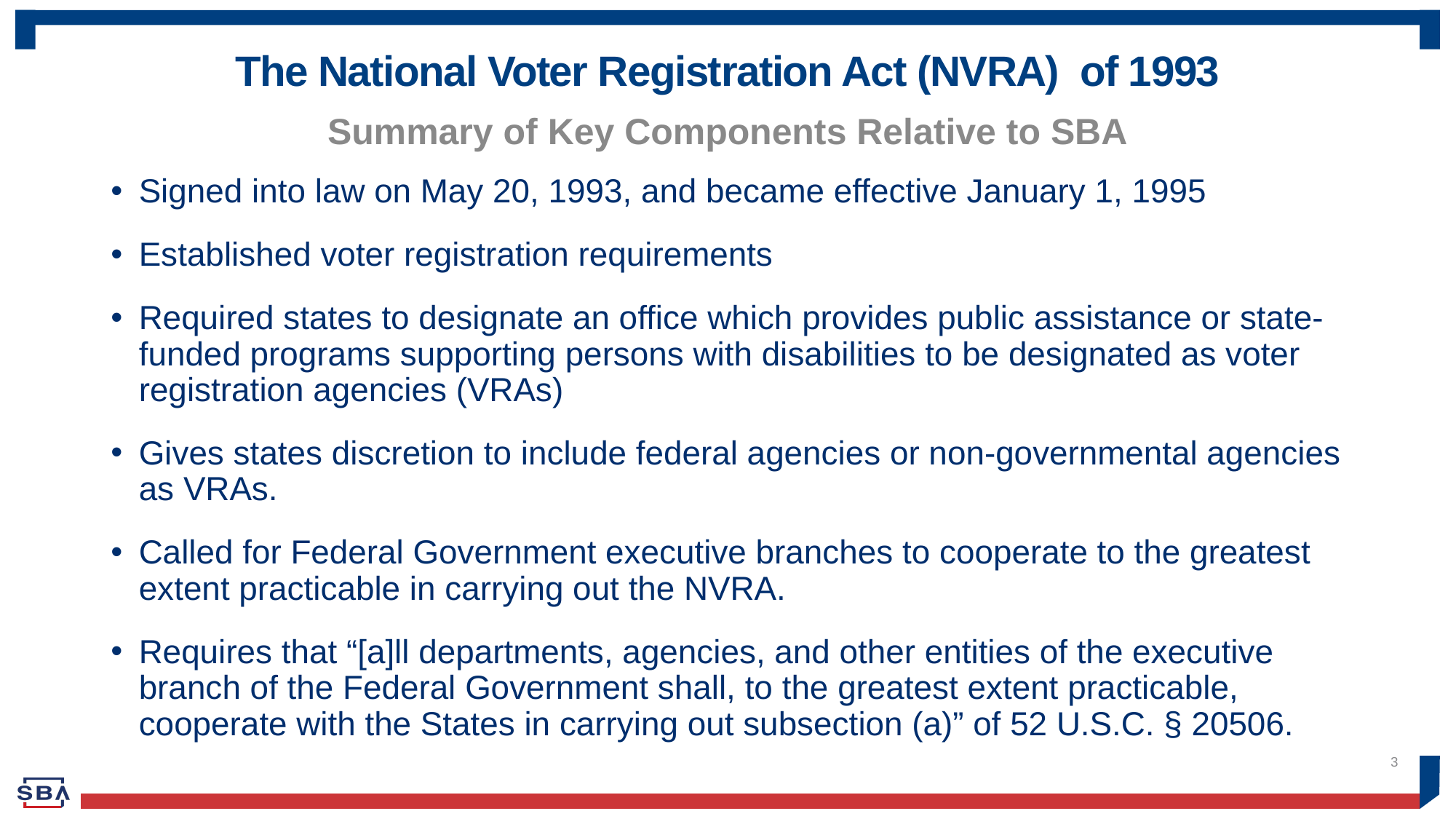

# The National Voter Registration Act (NVRA)  of 1993
Summary of Key Components Relative to SBA
Signed into law on May 20, 1993, and became effective January 1, 1995
Established voter registration requirements
Required states to designate an office which provides public assistance or state-funded programs supporting persons with disabilities to be designated as voter registration agencies (VRAs)
Gives states discretion to include federal agencies or non-governmental agencies as VRAs.
Called for Federal Government executive branches to cooperate to the greatest extent practicable in carrying out the NVRA.
Requires that “[a]ll departments, agencies, and other entities of the executive branch of the Federal Government shall, to the greatest extent practicable, cooperate with the States in carrying out subsection (a)” of 52 U.S.C. § 20506.
3